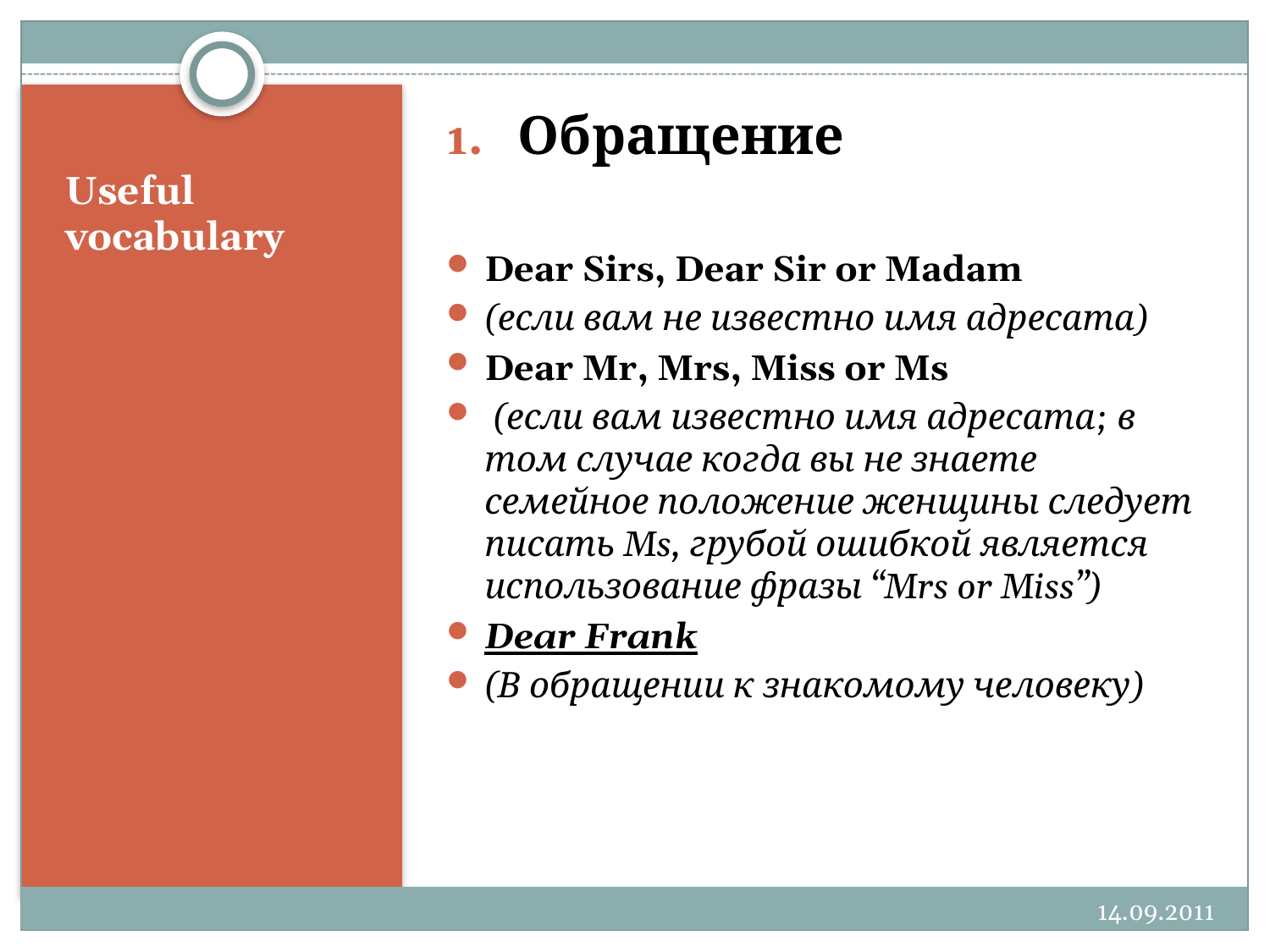

Обращение

Dear Sirs, Dear Sir or Madam
(если вам не известно имя адресата)
Dear Mr, Mrs, Miss or Ms
 (если вам известно имя адресата; в том случае когда вы не знаете семейное положение женщины следует писать Ms, грубой ошибкой является использование фразы “Mrs or Miss”)
Dear Frank
(В обращении к знакомому человеку)

# Useful vocabulary
14.09.2011